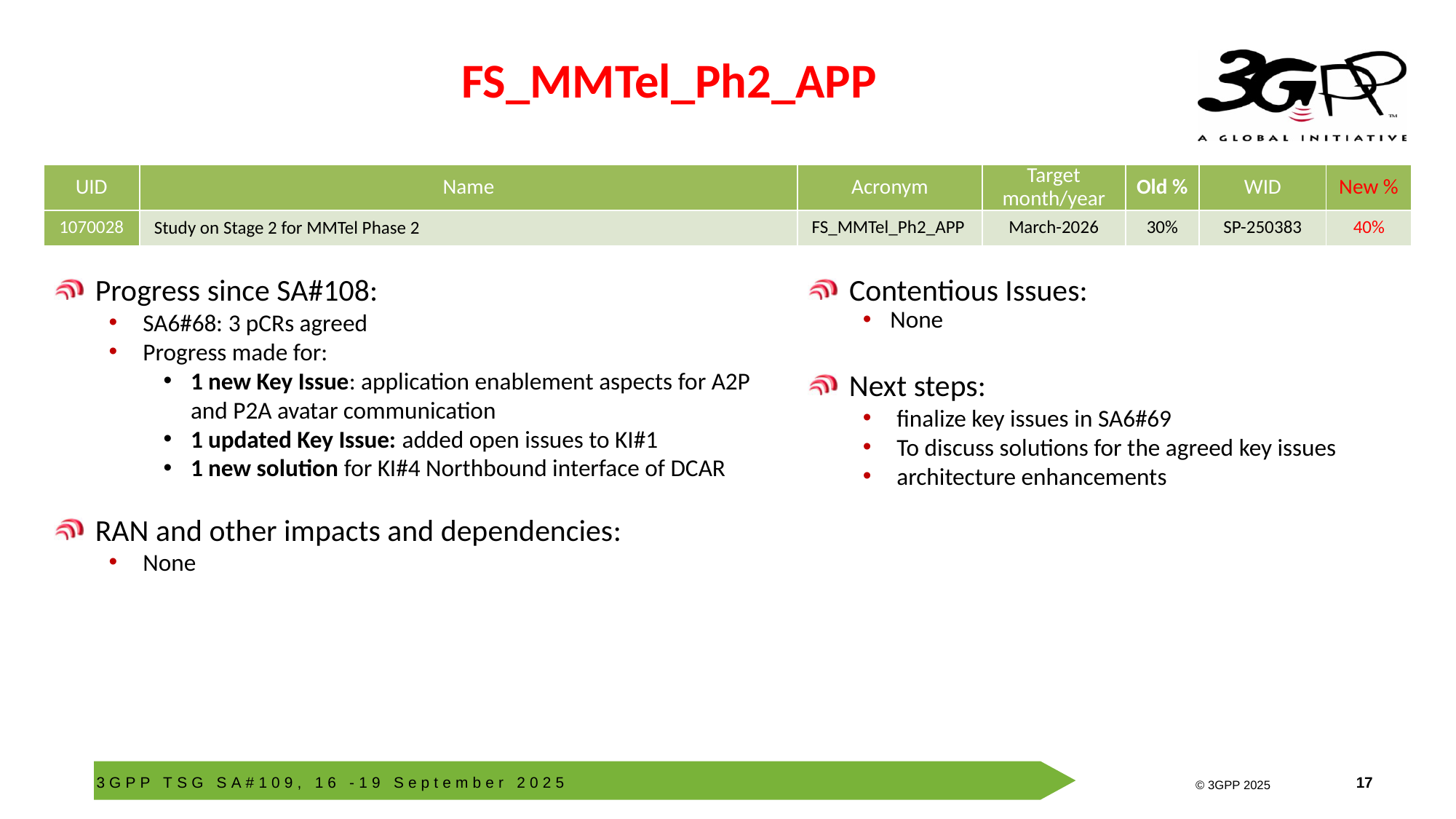

# FS_MMTel_Ph2_APP
| UID | Name | Acronym | Target month/year | Old % | WID | New % |
| --- | --- | --- | --- | --- | --- | --- |
| 1070028 | Study on Stage 2 for MMTel Phase 2 | FS\_MMTel\_Ph2\_APP | March-2026 | 30% | SP-250383 | 40% |
Progress since SA#108:
SA6#68: 3 pCRs agreed
Progress made for:
1 new Key Issue: application enablement aspects for A2P and P2A avatar communication
1 updated Key Issue: added open issues to KI#1
1 new solution for KI#4 Northbound interface of DCAR

RAN and other impacts and dependencies:
None
Contentious Issues:
None

Next steps:
finalize key issues in SA6#69
To discuss solutions for the agreed key issues
architecture enhancements